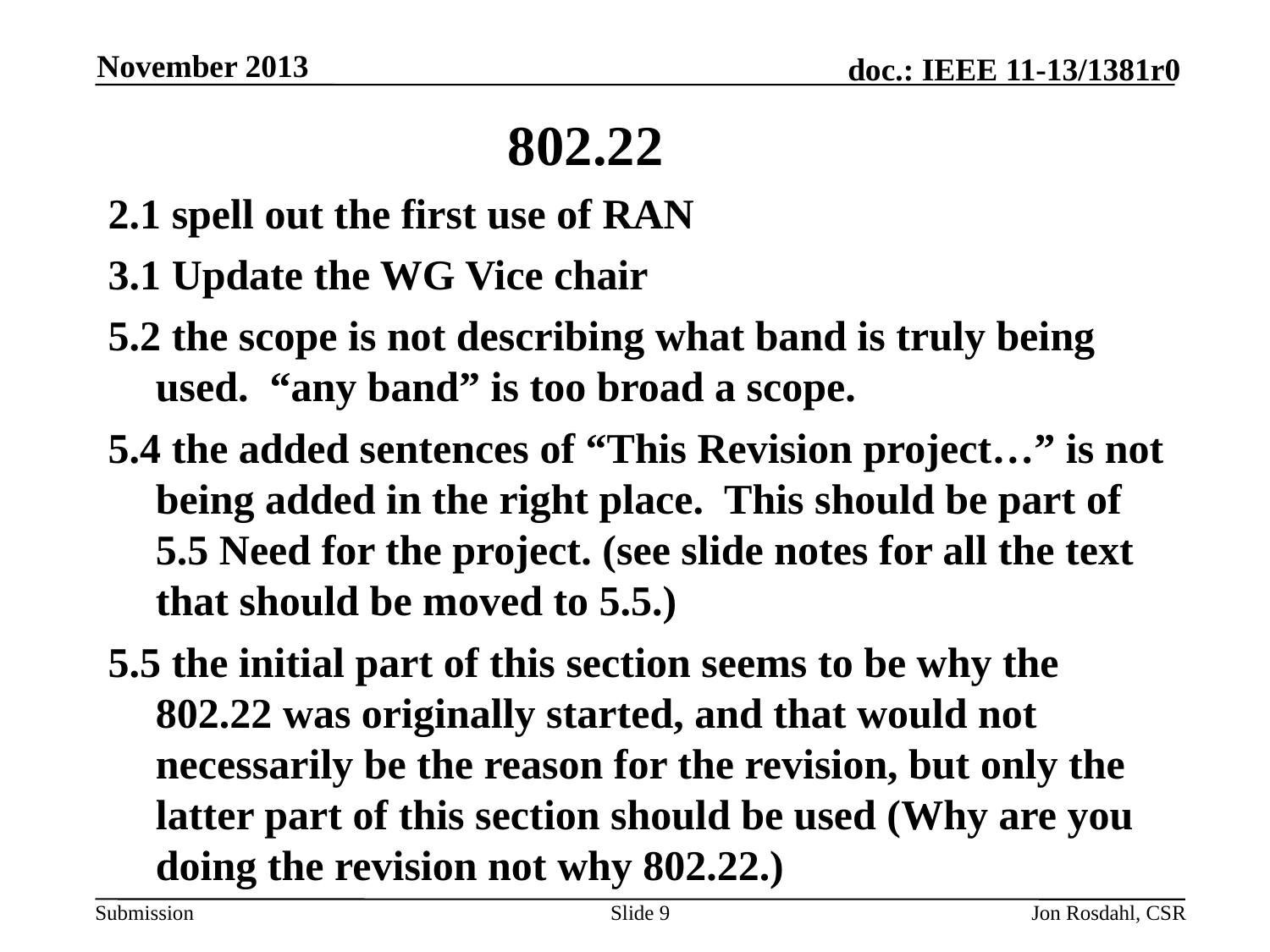

November 2013
# 802.22
2.1 spell out the first use of RAN
3.1 Update the WG Vice chair
5.2 the scope is not describing what band is truly being used.  “any band” is too broad a scope.
5.4 the added sentences of “This Revision project…” is not being added in the right place.  This should be part of 5.5 Need for the project. (see slide notes for all the text that should be moved to 5.5.)
5.5 the initial part of this section seems to be why the 802.22 was originally started, and that would not necessarily be the reason for the revision, but only the latter part of this section should be used (Why are you doing the revision not why 802.22.)

Slide 9
Jon Rosdahl, CSR